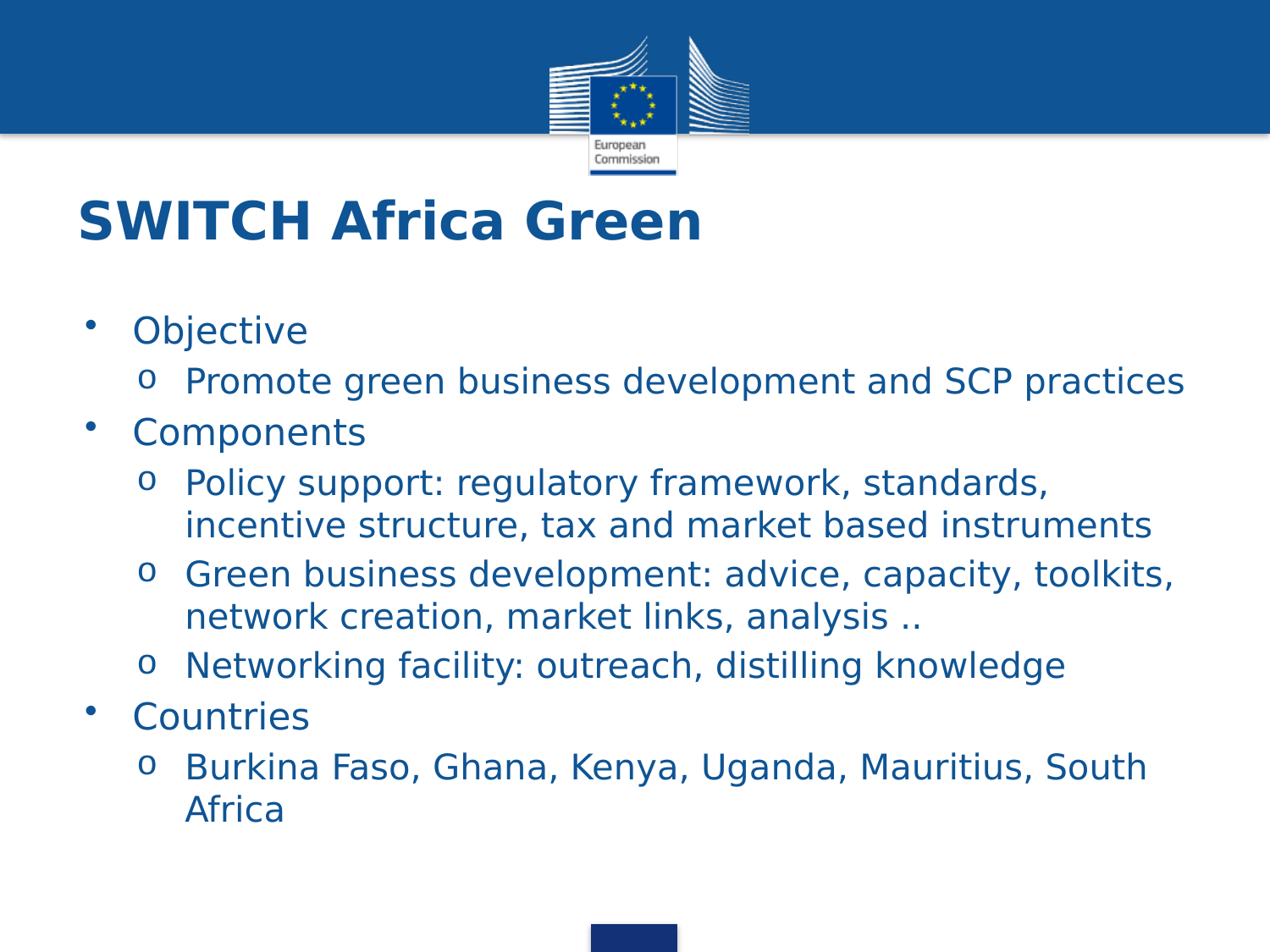

SWITCH Africa Green
Objective
Promote green business development and SCP practices
Components
Policy support: regulatory framework, standards, incentive structure, tax and market based instruments
Green business development: advice, capacity, toolkits, network creation, market links, analysis ..
Networking facility: outreach, distilling knowledge
Countries
Burkina Faso, Ghana, Kenya, Uganda, Mauritius, South Africa